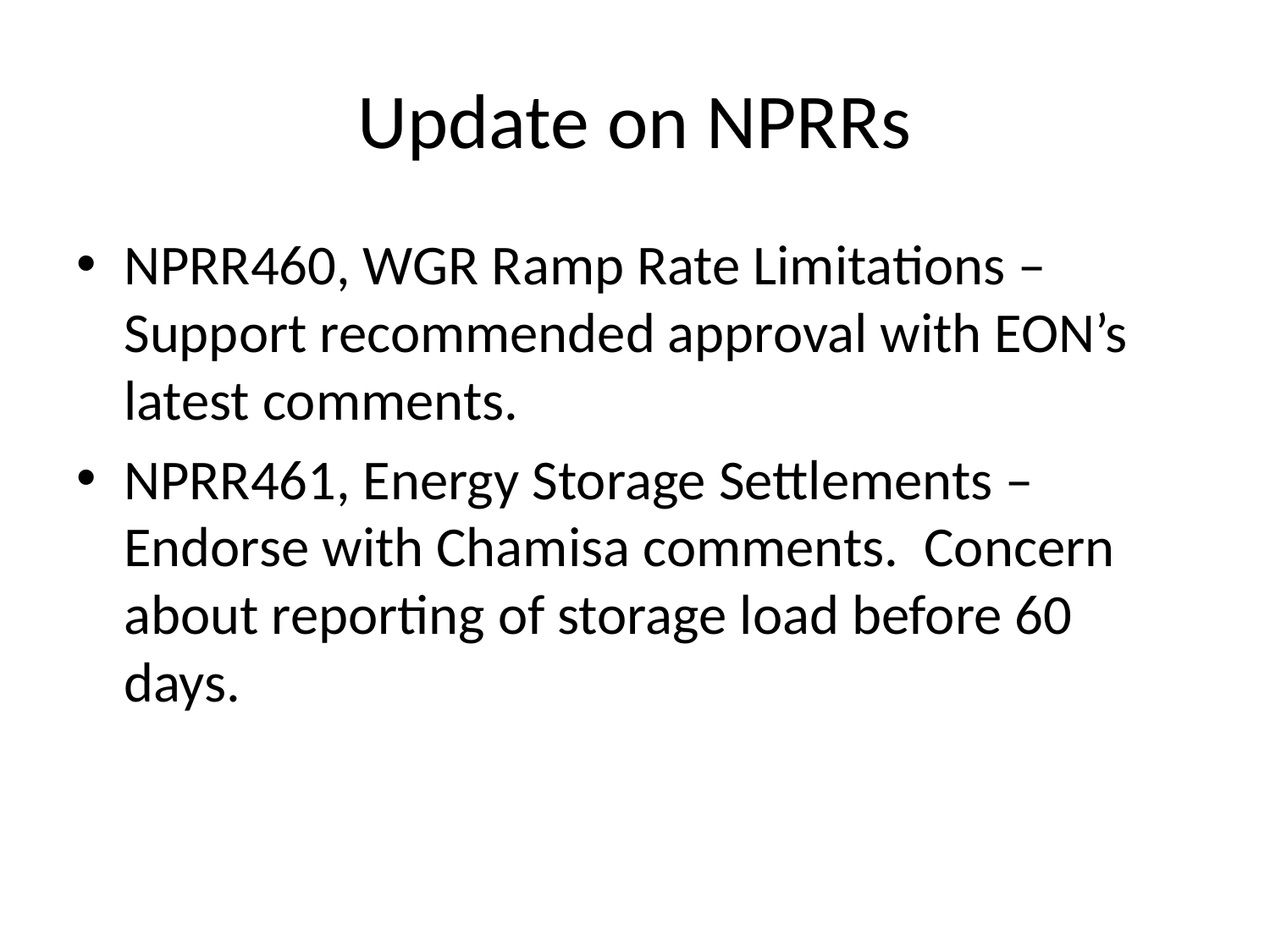

# Update on NPRRs
NPRR460, WGR Ramp Rate Limitations – Support recommended approval with EON’s latest comments.
NPRR461, Energy Storage Settlements – Endorse with Chamisa comments.  Concern about reporting of storage load before 60 days.